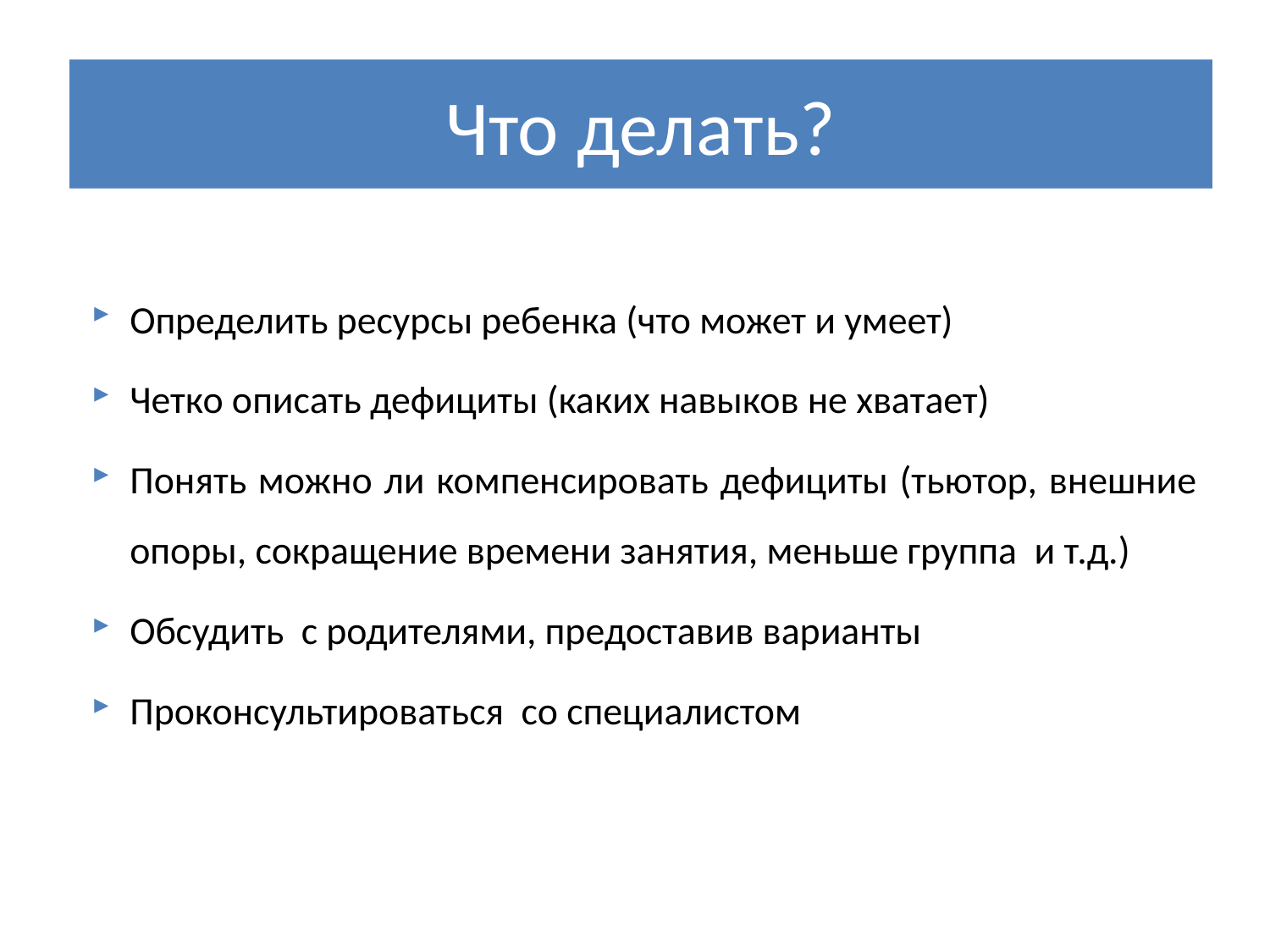

# Что делать?

Определить ресурсы ребенка (что может и умеет)
Четко описать дефициты (каких навыков не хватает)
Понять можно ли компенсировать дефициты (тьютор, внешние опоры, сокращение времени занятия, меньше группа  и т.д.)
Обсудить  с родителями, предоставив варианты
Проконсультироваться  со специалистом